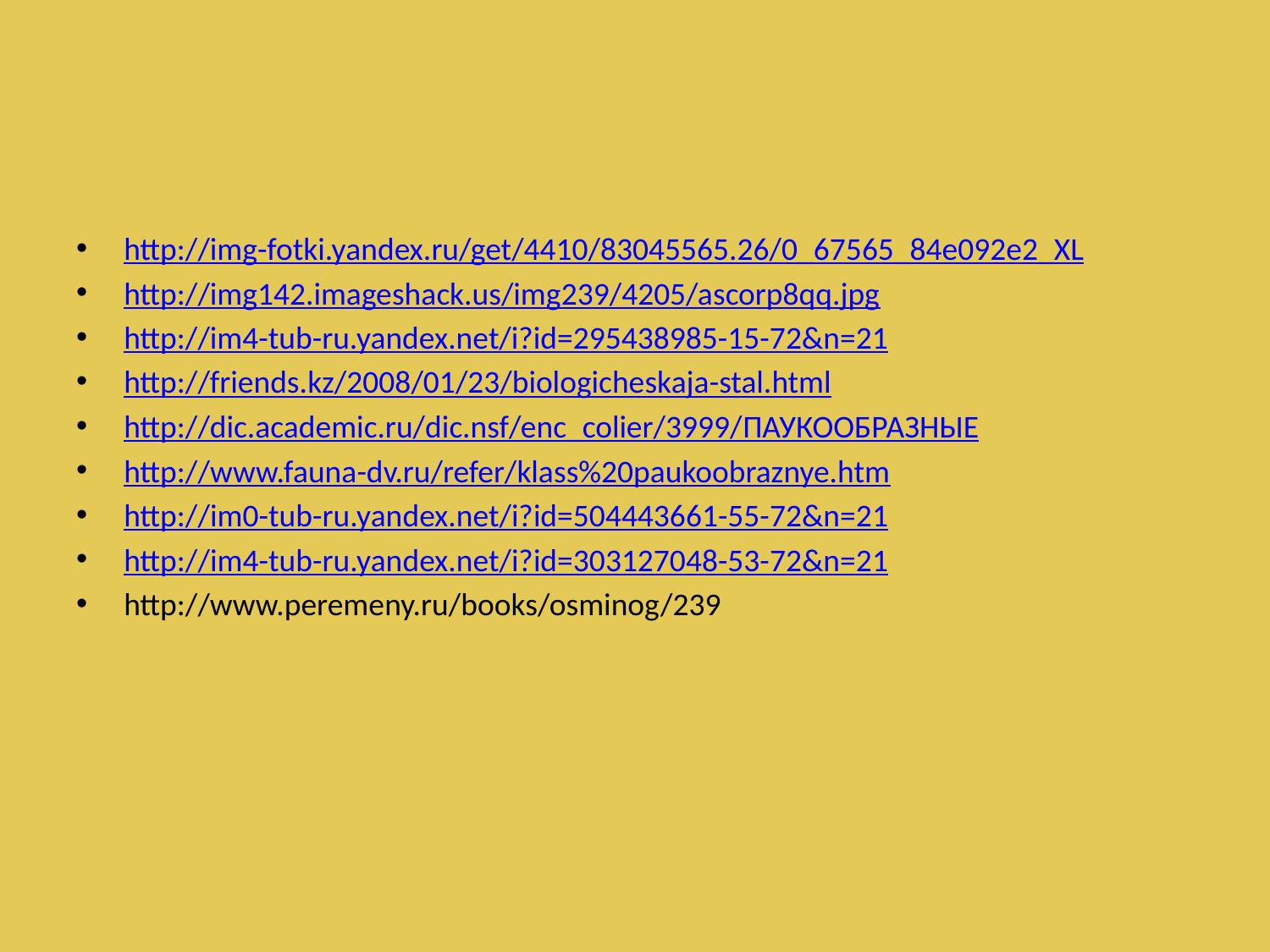

#
http://img-fotki.yandex.ru/get/4410/83045565.26/0_67565_84e092e2_XL
http://img142.imageshack.us/img239/4205/ascorp8qq.jpg
http://im4-tub-ru.yandex.net/i?id=295438985-15-72&n=21
http://friends.kz/2008/01/23/biologicheskaja-stal.html
http://dic.academic.ru/dic.nsf/enc_colier/3999/ПАУКООБРАЗНЫЕ
http://www.fauna-dv.ru/refer/klass%20paukoobraznye.htm
http://im0-tub-ru.yandex.net/i?id=504443661-55-72&n=21
http://im4-tub-ru.yandex.net/i?id=303127048-53-72&n=21
http://www.peremeny.ru/books/osminog/239